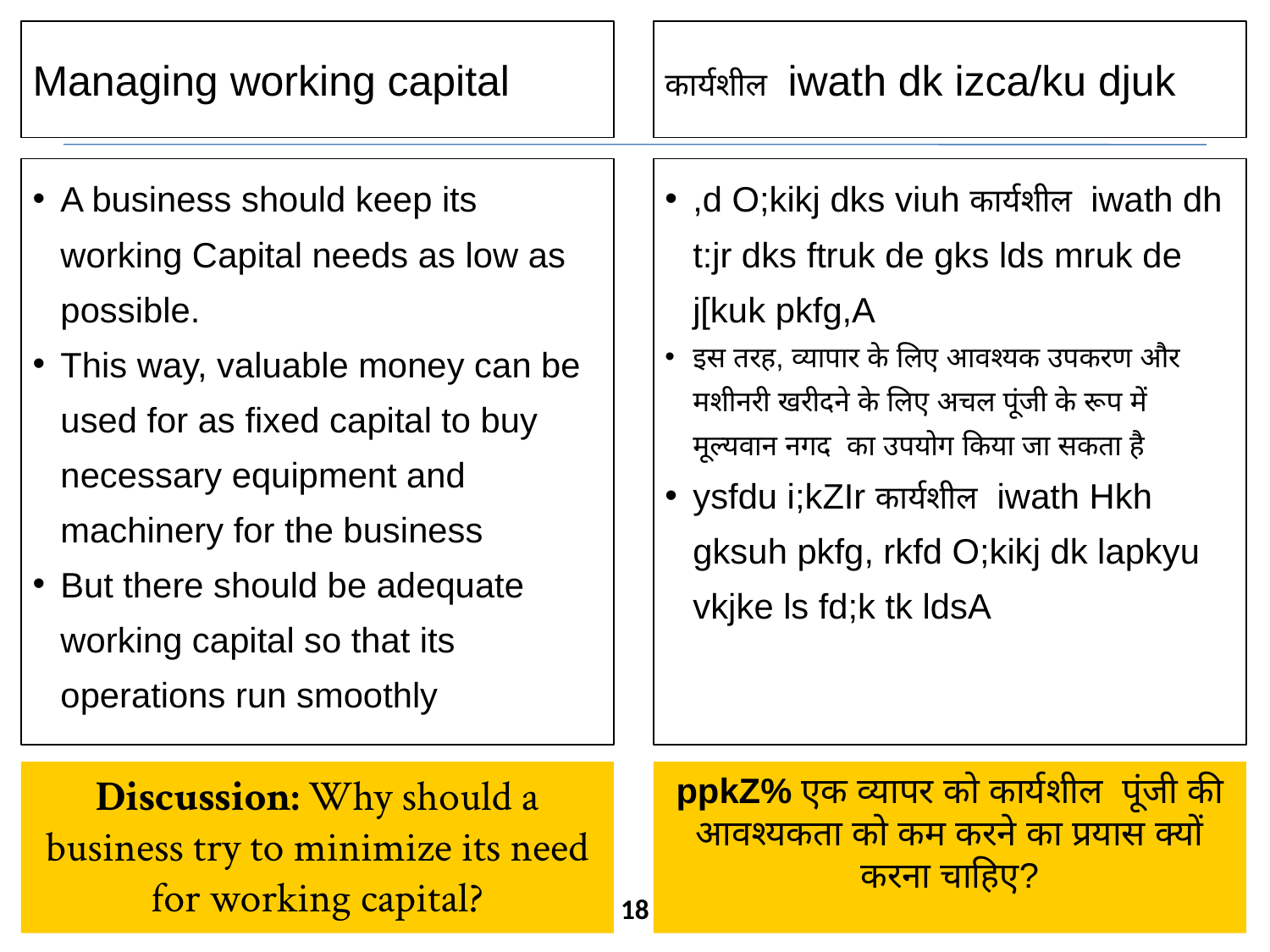

Managing working capital
कार्यशील  iwath dk izca/ku djuk
A business should keep its working Capital needs as low as possible.
This way, valuable money can be used for as fixed capital to buy necessary equipment and machinery for the business
But there should be adequate working capital so that its operations run smoothly
,d O;kikj dks viuh कार्यशील  iwath dh t:jr dks ftruk de gks lds mruk de j[kuk pkfg,A
इस तरह, व्यापार के लिए आवश्यक उपकरण और मशीनरी खरीदने के लिए अचल पूंजी के रूप में मूल्यवान नगद  का उपयोग किया जा सकता है
ysfdu i;kZIr कार्यशील  iwath Hkh gksuh pkfg, rkfd O;kikj dk lapkyu vkjke ls fd;k tk ldsA
Discussion: Why should a business try to minimize its need for working capital?
ppkZ% एक व्यापर को कार्यशील  पूंजी की आवश्यकता को कम करने का प्रयास क्यों करना चाहिए?
18